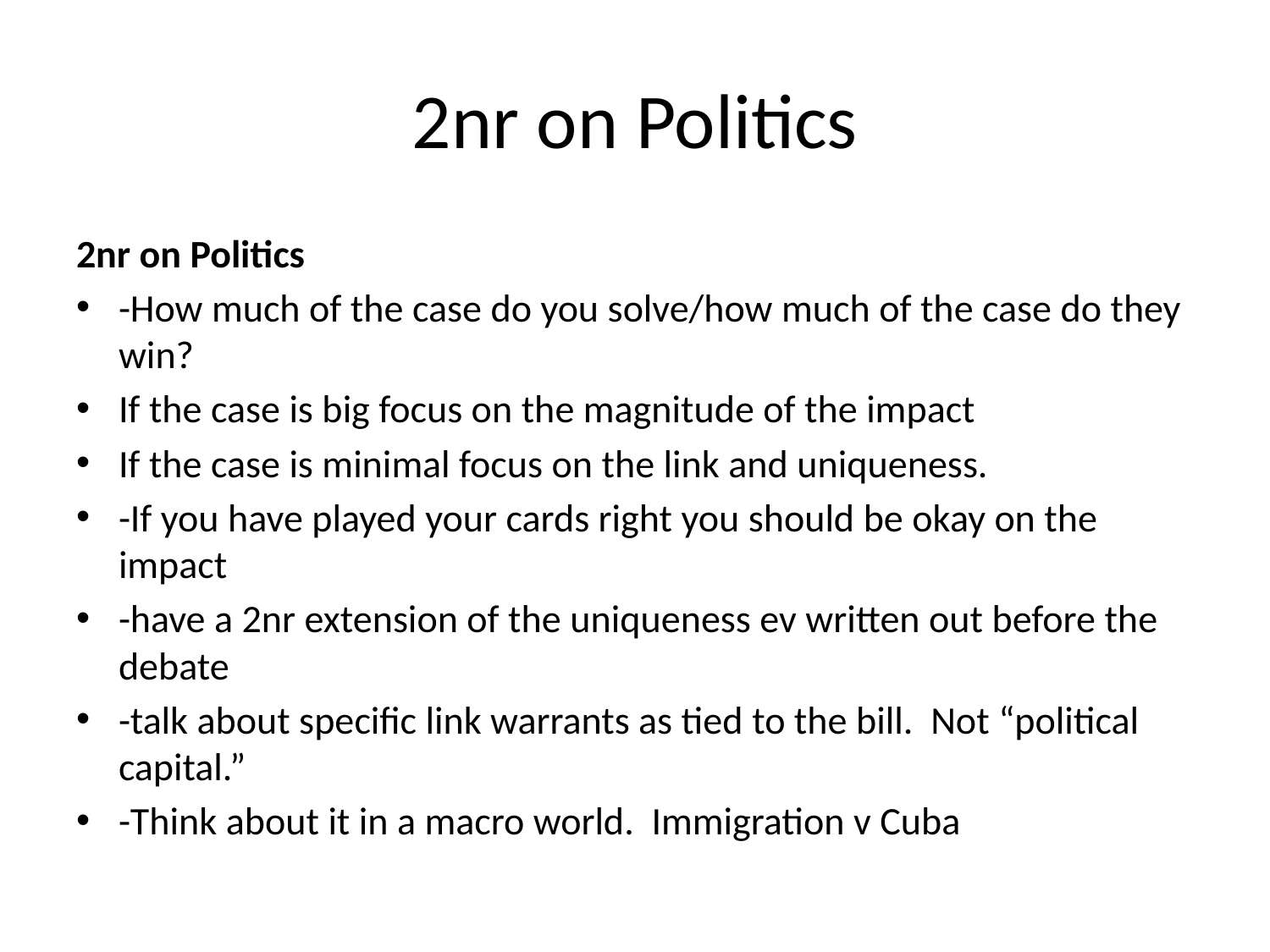

# 2nr on Politics
2nr on Politics
-How much of the case do you solve/how much of the case do they win?
If the case is big focus on the magnitude of the impact
If the case is minimal focus on the link and uniqueness.
-If you have played your cards right you should be okay on the impact
-have a 2nr extension of the uniqueness ev written out before the debate
-talk about specific link warrants as tied to the bill.  Not “political capital.”
-Think about it in a macro world.  Immigration v Cuba